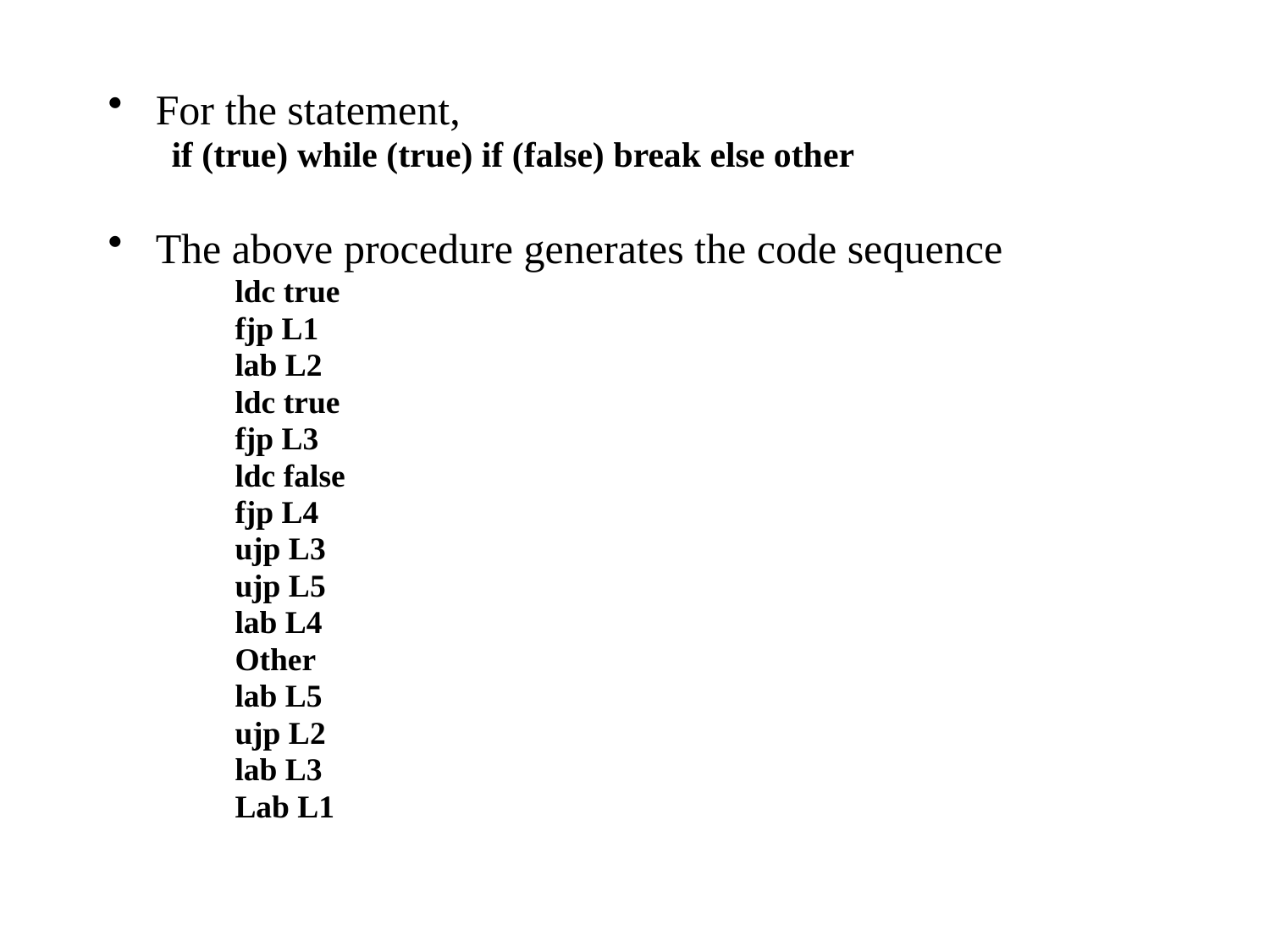

For the statement,
if (true) while (true) if (false) break else other

The above procedure generates the code sequence
ldc true
fjp L1
lab L2
ldc true
fjp L3
ldc false
fjp L4
ujp L3
ujp L5
lab L4
Other
lab L5
ujp L2
lab L3
Lab L1